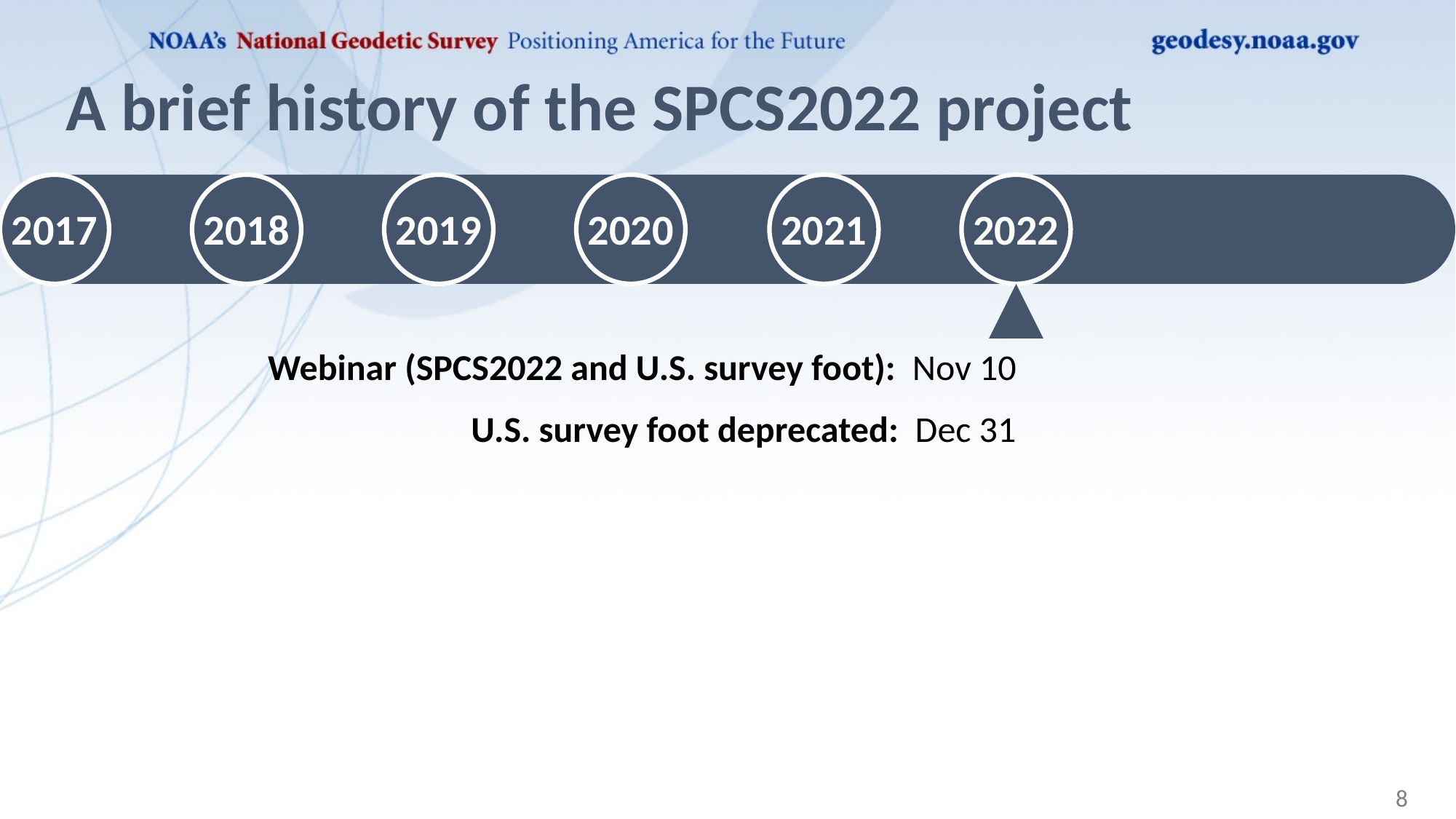

# A brief history of the SPCS2022 project

2017

2018

2019

2020

2021

2022

Webinar (SPCS2022 and U.S. survey foot):  Nov 10
U.S. survey foot deprecated:  Dec 31
8